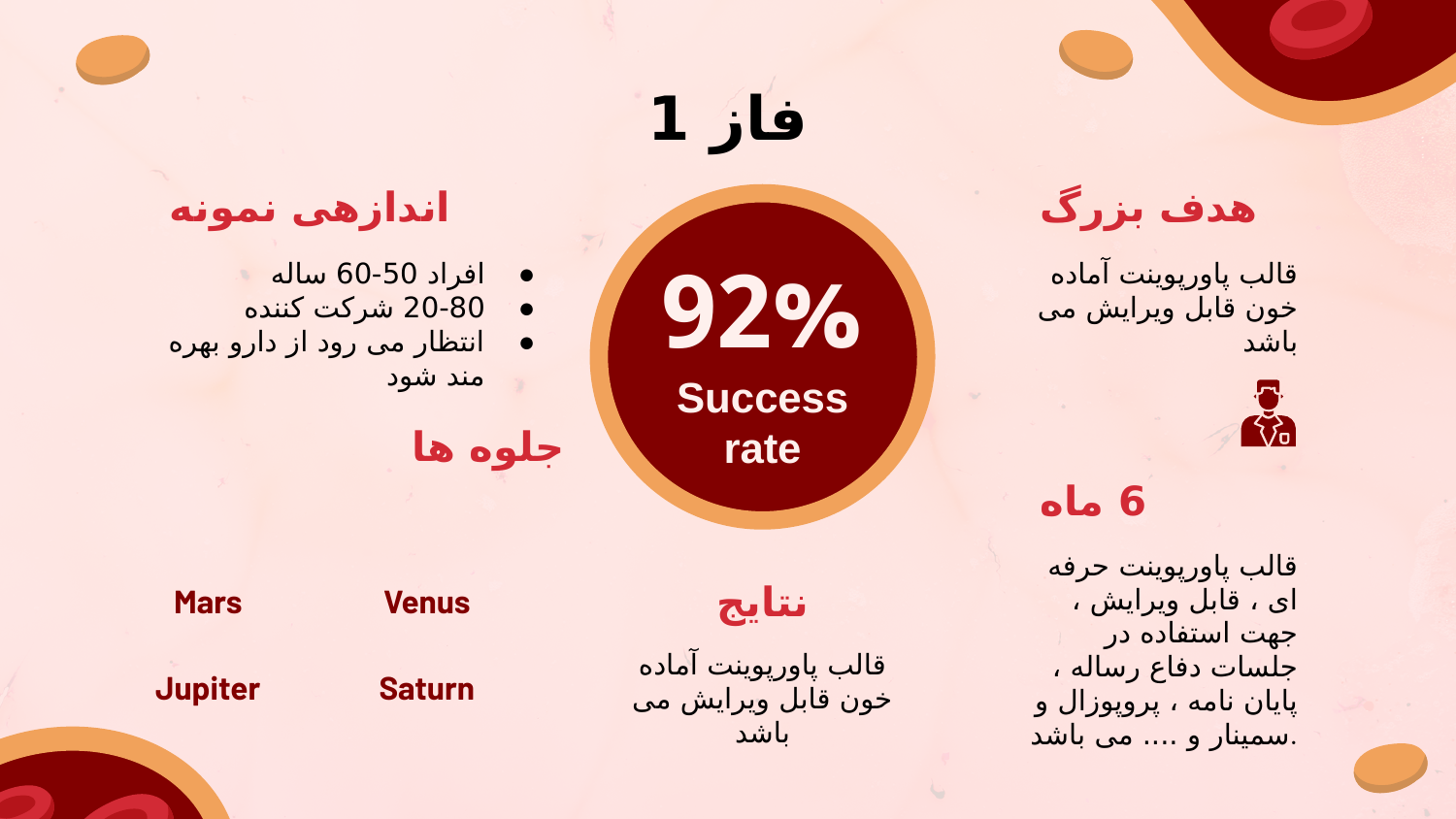

# فاز 1
هدف بزرگ
اندازهی نمونه

قالب پاورپوینت آماده خون قابل ویرایش می باشد
افراد 50-60 ساله
20-80 شرکت کننده
انتظار می رود از دارو بهره مند شود
92%
Success rate

جلوه ها
6 ماه
قالب پاورپوينت حرفه ای ، قابل ویرایش ، جهت استفاده در جلسات دفاع رساله ، پایان نامه ، پروپوزال و سمینار و .... می باشد.
نتایج
Mars
Venus
قالب پاورپوینت آماده خون قابل ویرایش می باشد
Saturn
Jupiter